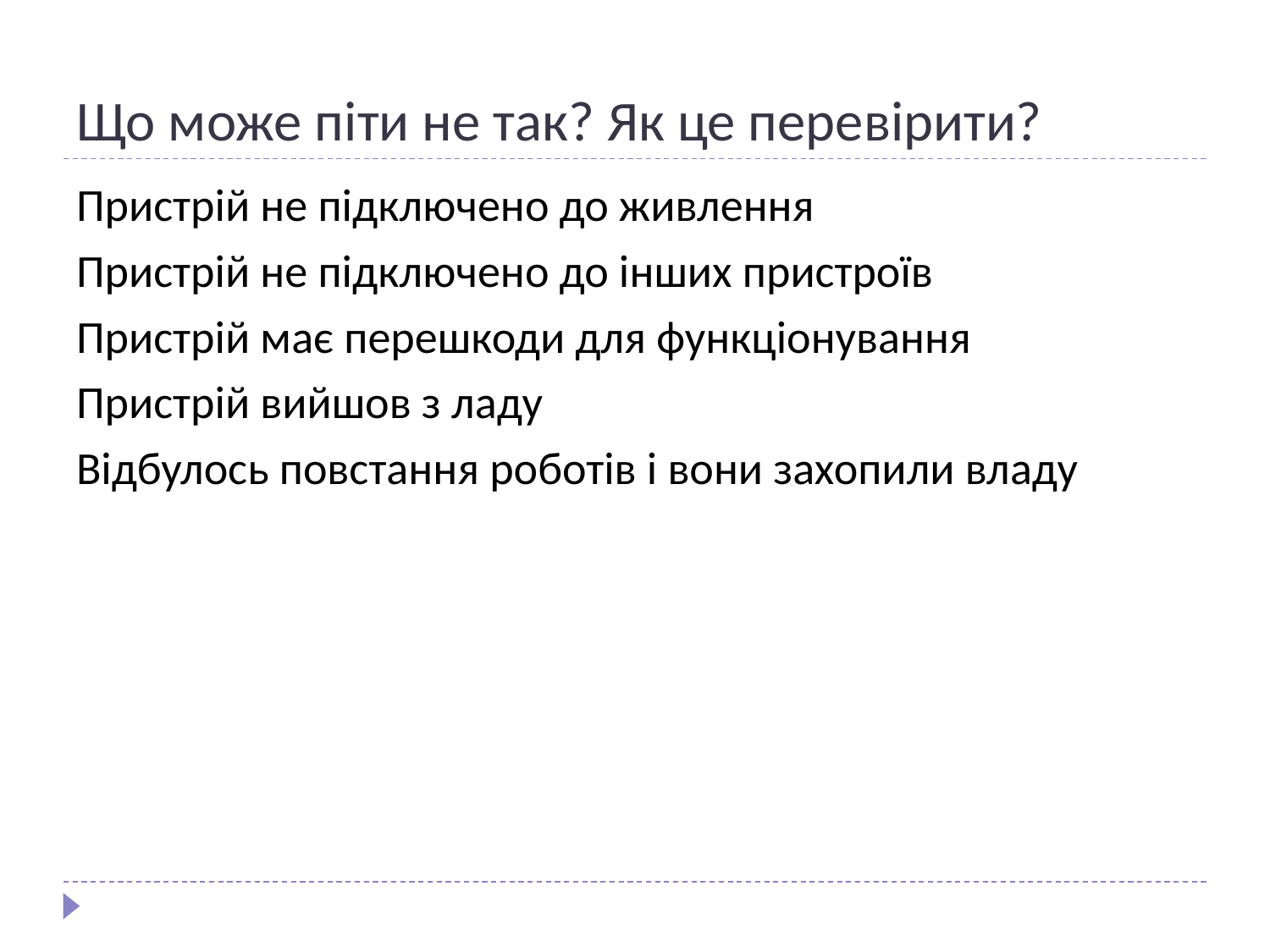

# Що може піти не так? Як це перевірити?
Пристрій не підключено до живлення
Пристрій не підключено до інших пристроїв
Пристрій має перешкоди для функціонування
Пристрій вийшов з ладу
Відбулось повстання роботів і вони захопили владу